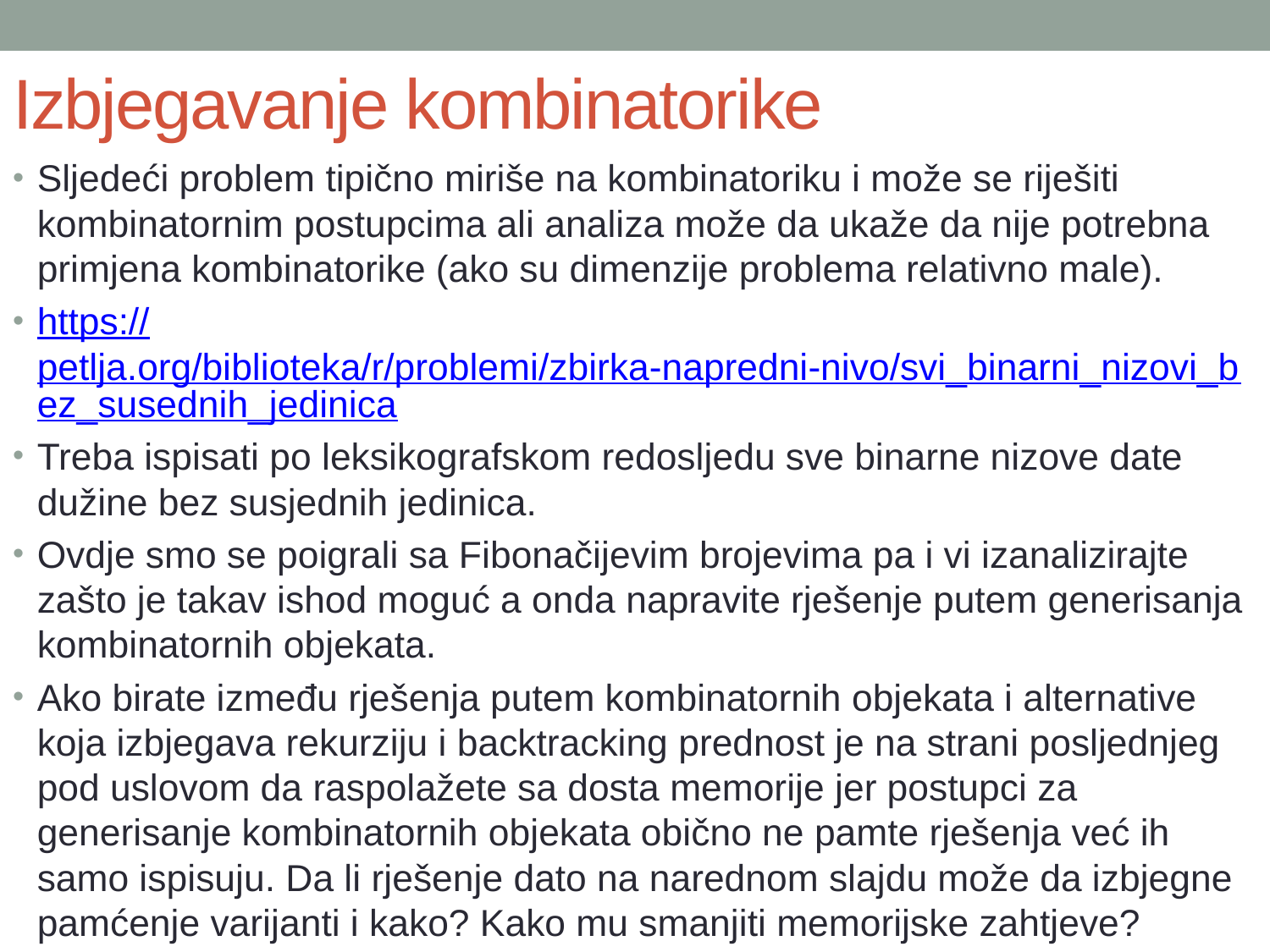

# Izbjegavanje kombinatorike
Sljedeći problem tipično miriše na kombinatoriku i može se riješiti kombinatornim postupcima ali analiza može da ukaže da nije potrebna primjena kombinatorike (ako su dimenzije problema relativno male).
https://petlja.org/biblioteka/r/problemi/zbirka-napredni-nivo/svi_binarni_nizovi_bez_susednih_jedinica
Treba ispisati po leksikografskom redosljedu sve binarne nizove date dužine bez susjednih jedinica.
Ovdje smo se poigrali sa Fibonačijevim brojevima pa i vi izanalizirajte zašto je takav ishod moguć a onda napravite rješenje putem generisanja kombinatornih objekata.
Ako birate između rješenja putem kombinatornih objekata i alternative koja izbjegava rekurziju i backtracking prednost je na strani posljednjeg pod uslovom da raspolažete sa dosta memorije jer postupci za generisanje kombinatornih objekata obično ne pamte rješenja već ih samo ispisuju. Da li rješenje dato na narednom slajdu može da izbjegne pamćenje varijanti i kako? Kako mu smanjiti memorijske zahtjeve?